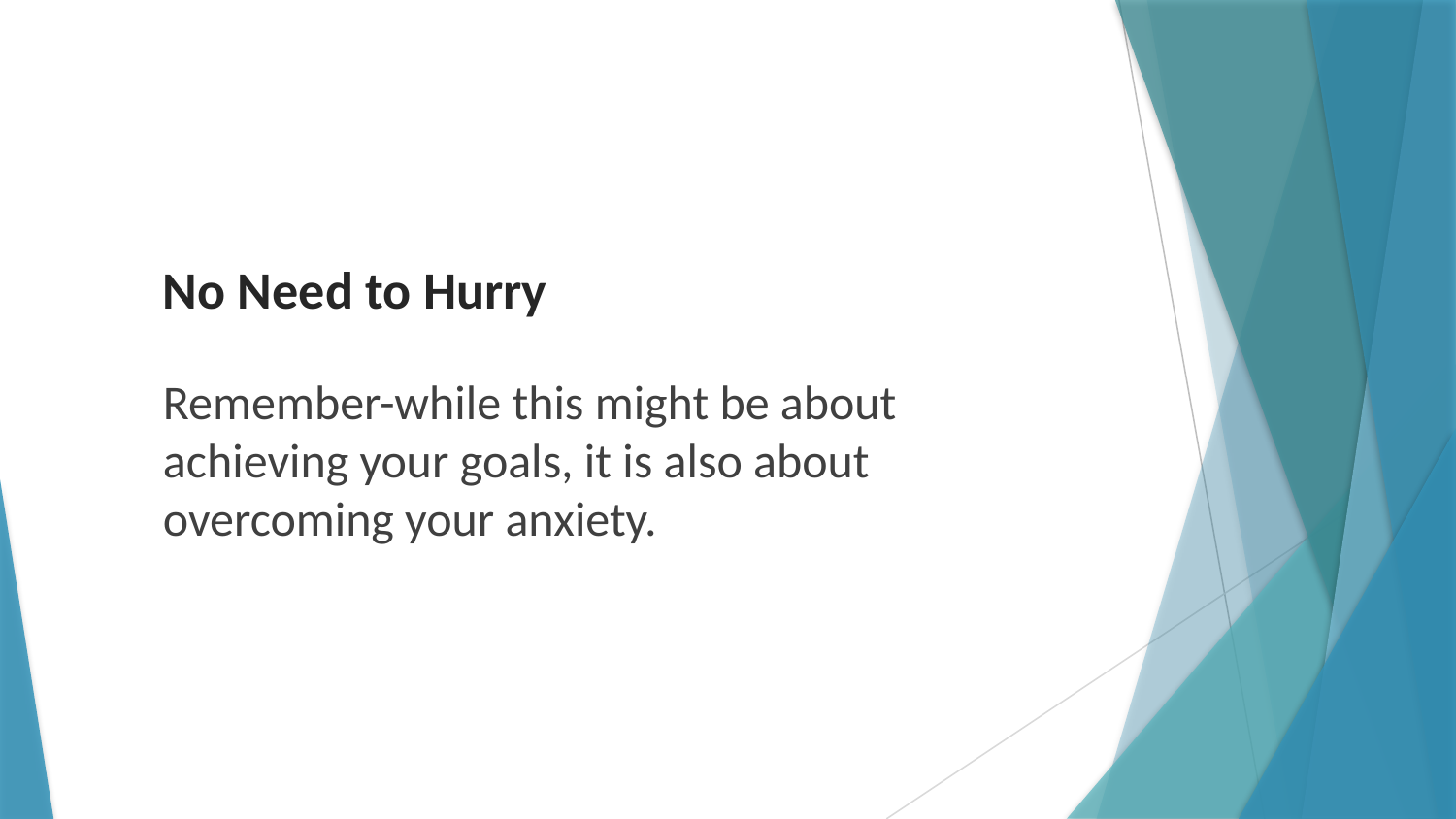

# No Need to Hurry
Remember-while this might be about achieving your goals, it is also about overcoming your anxiety.